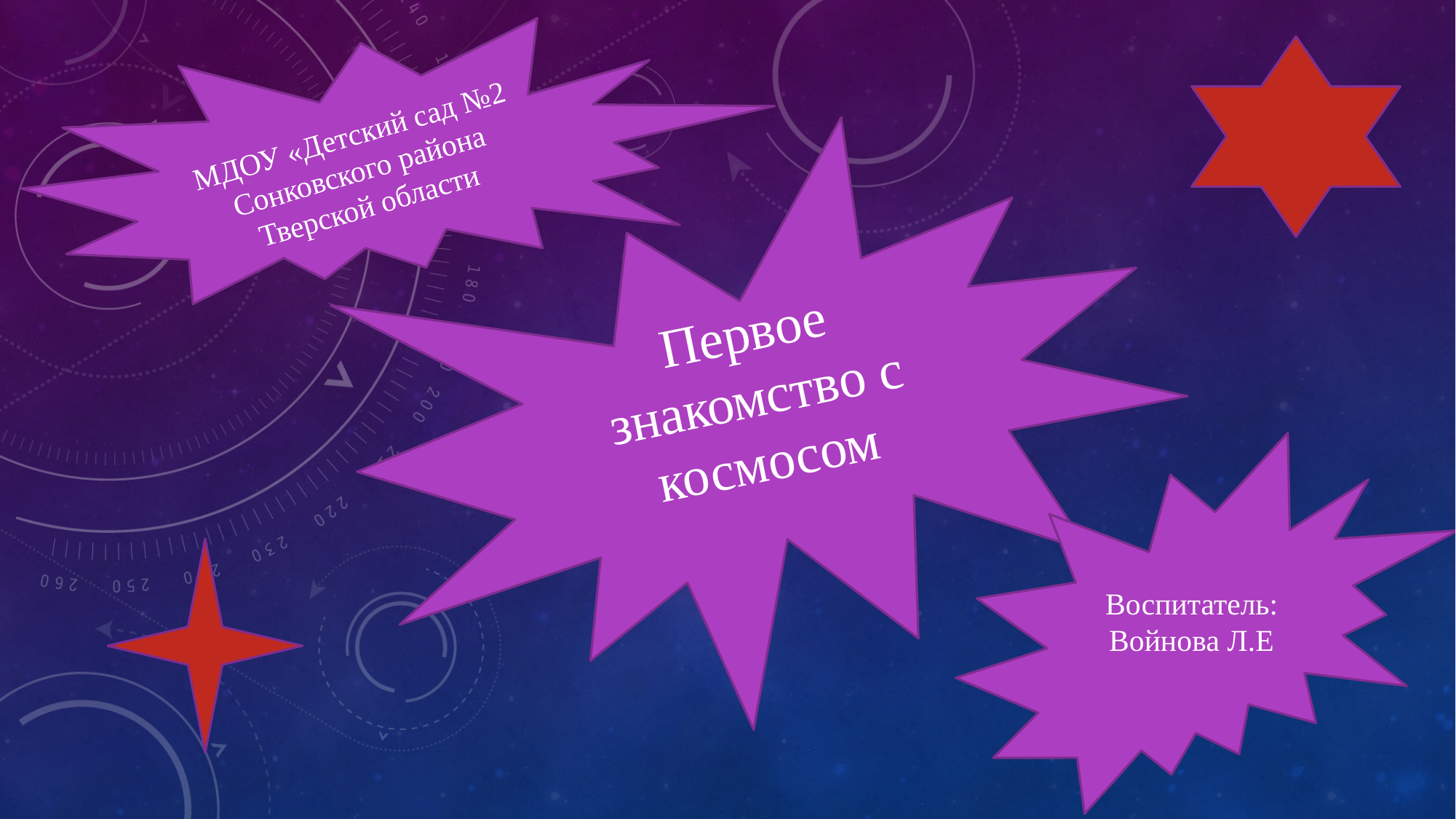

МДОУ «Детский сад №2 Сонковского района Тверской области

Первое знакомство с космосом

Воспитатель: Войнова Л.Е